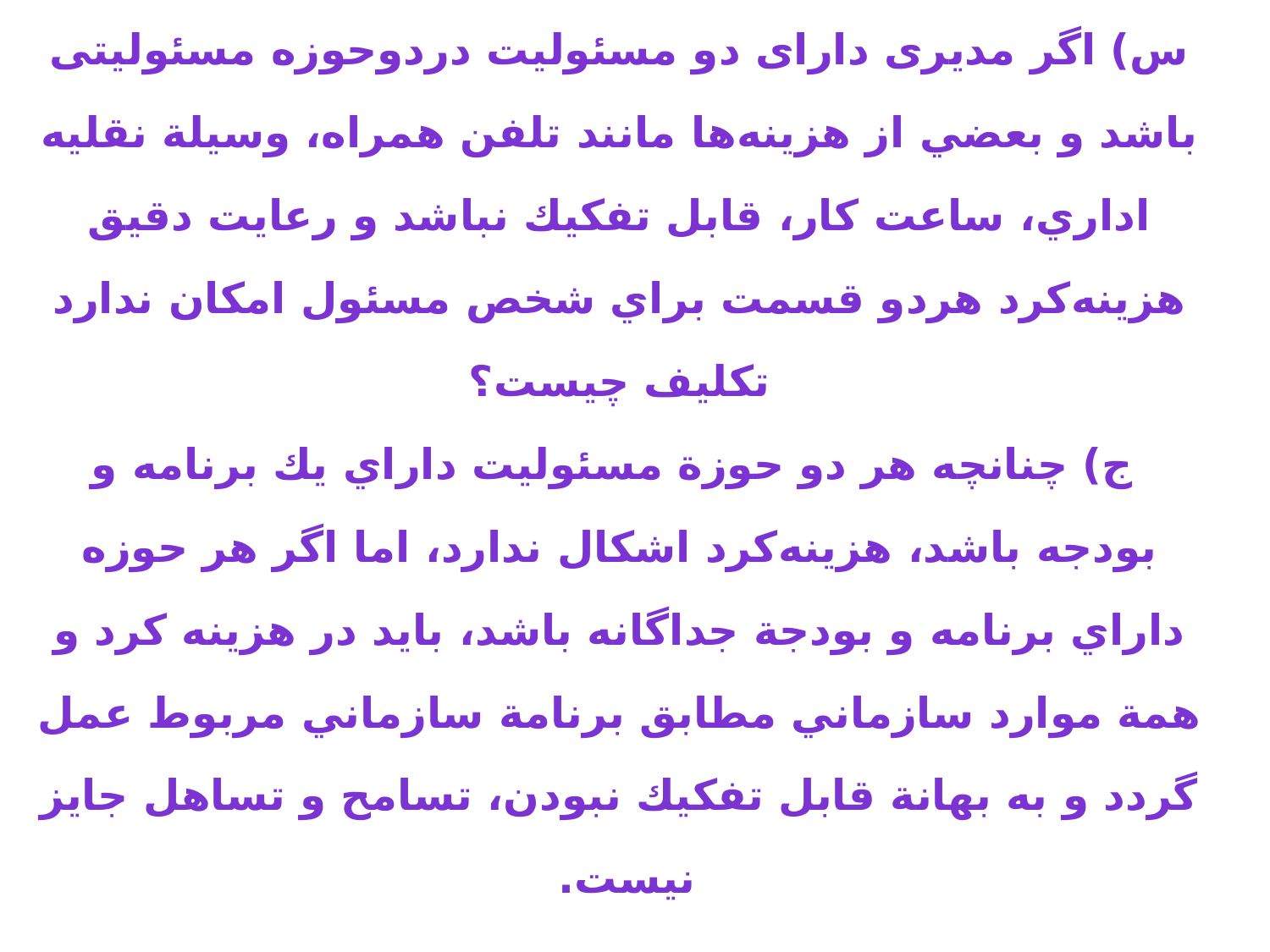

1/1-مخلوط شدن بودجه ها
س) اگر مدیری دارای دو مسئوليت دردوحوزه مسئولیتی باشد و بعضي از هزينه‌ها مانند تلفن همراه، وسيلة نقليه اداري، ساعت كار، قابل تفكيك نباشد و رعايت دقيق هزينه‌كرد هردو قسمت براي شخص مسئول امكان ندارد تكليف چيست؟
 ج) چنانچه هر دو حوزة مسئوليت داراي يك برنامه و بودجه باشد، هزينه‌كرد اشكال ندارد، اما اگر هر حوزه داراي برنامه و بودجة جداگانه باشد، بايد در هزينه كرد و همة موارد سازماني مطابق برنامة سازماني مربوط عمل گردد و به بهانة قابل تفكيك نبودن، تسامح و تساهل جايز نيست.